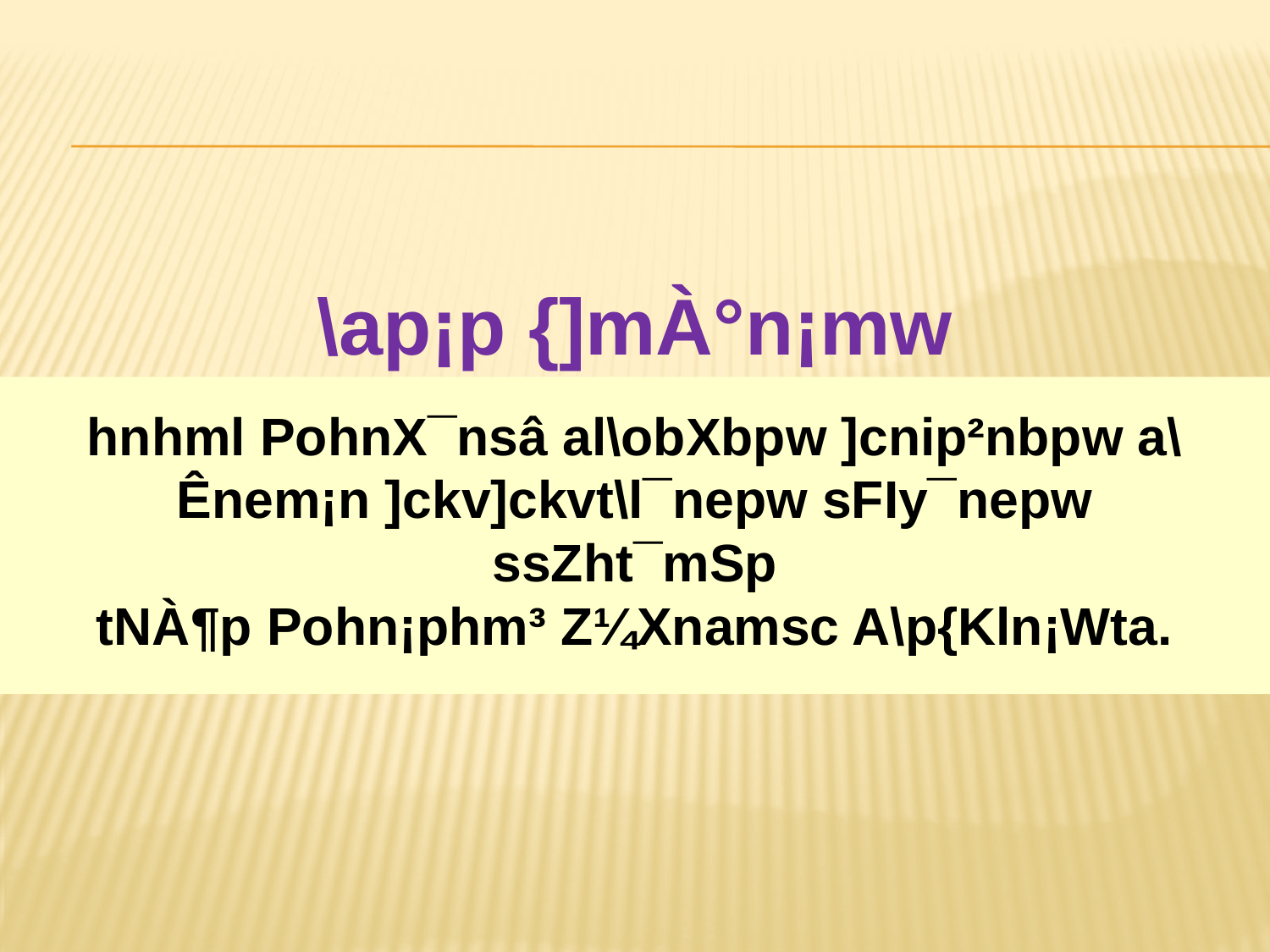

\ap¡p {]mÀ°n¡mw

hnhml PohnX¯nsâ al\obXbpw ]cnip²nbpw a\Ênem¡n ]ckv]ckvt\l¯nepw sFIy¯nepw ssZht¯mSp
tNÀ¶p Pohn¡phm³ Z¼Xnamsc A\p{Kln¡Wta.